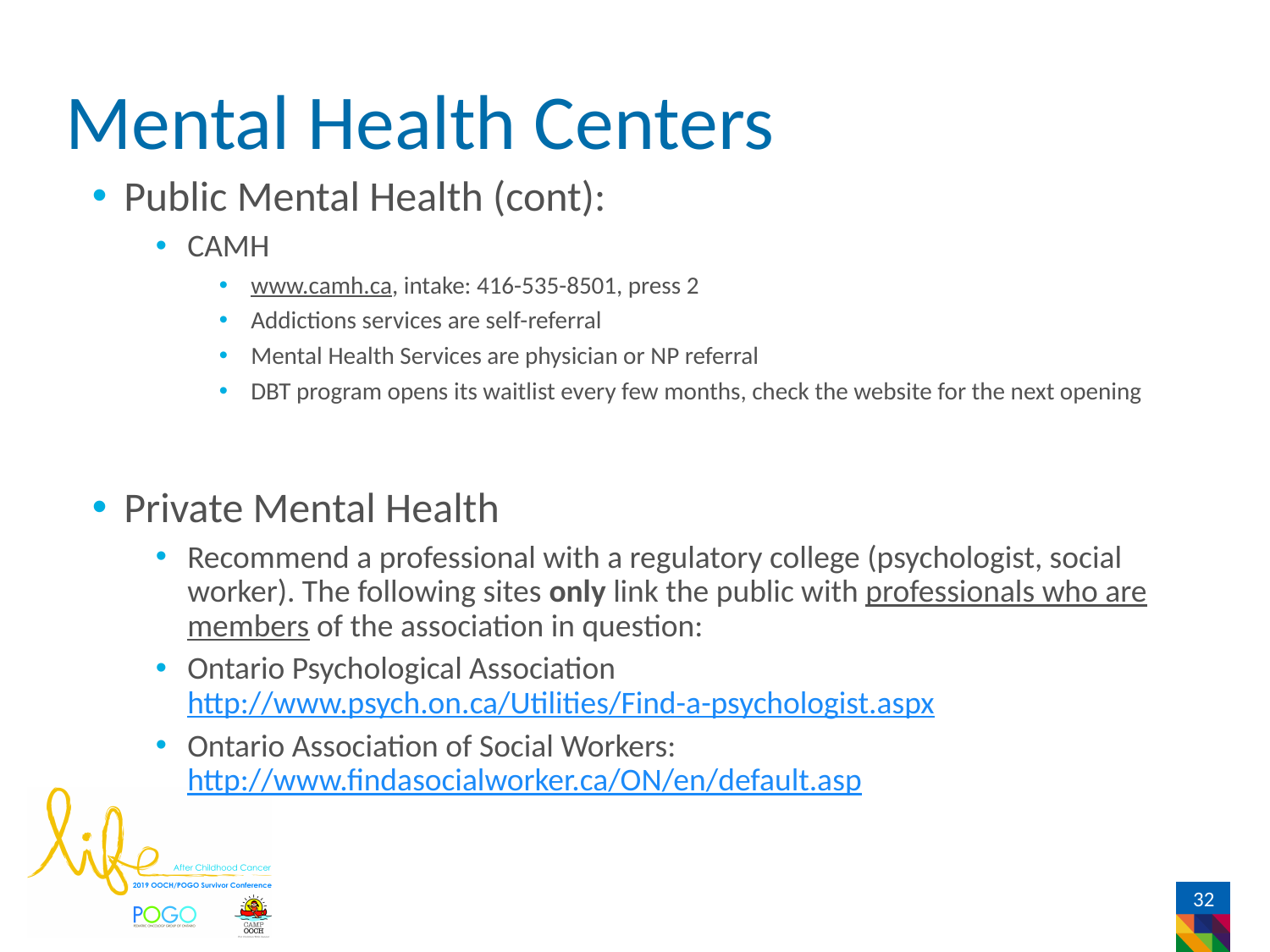

# Mental Health Centers
Public Mental Health (cont):
CAMH
www.camh.ca, intake: 416-535-8501, press 2
Addictions services are self-referral
Mental Health Services are physician or NP referral
DBT program opens its waitlist every few months, check the website for the next opening

Private Mental Health
Recommend a professional with a regulatory college (psychologist, social worker). The following sites only link the public with professionals who are members of the association in question:
Ontario Psychological Association http://www.psych.on.ca/Utilities/Find-a-psychologist.aspx
Ontario Association of Social Workers: http://www.findasocialworker.ca/ON/en/default.asp